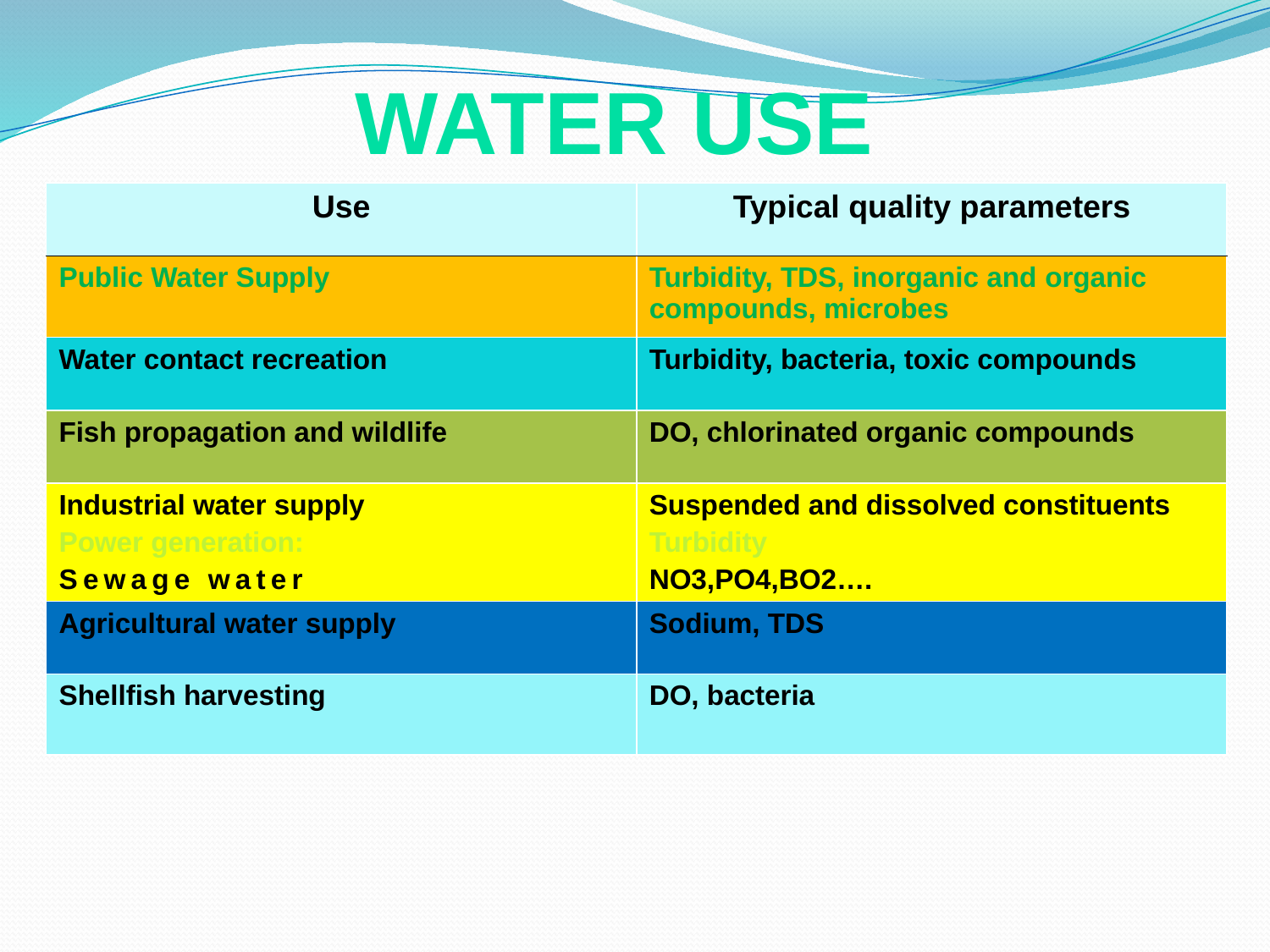

# Water Use
| Use | Typical quality parameters |
| --- | --- |
| Public Water Supply | Turbidity, TDS, inorganic and organic compounds, microbes |
| Water contact recreation | Turbidity, bacteria, toxic compounds |
| Fish propagation and wildlife | DO, chlorinated organic compounds |
| Industrial water supply Power generation: Sewage water | Suspended and dissolved constituents Turbidity NO3,PO4,BO2…. |
| Agricultural water supply | Sodium, TDS |
| Shellfish harvesting | DO, bacteria |